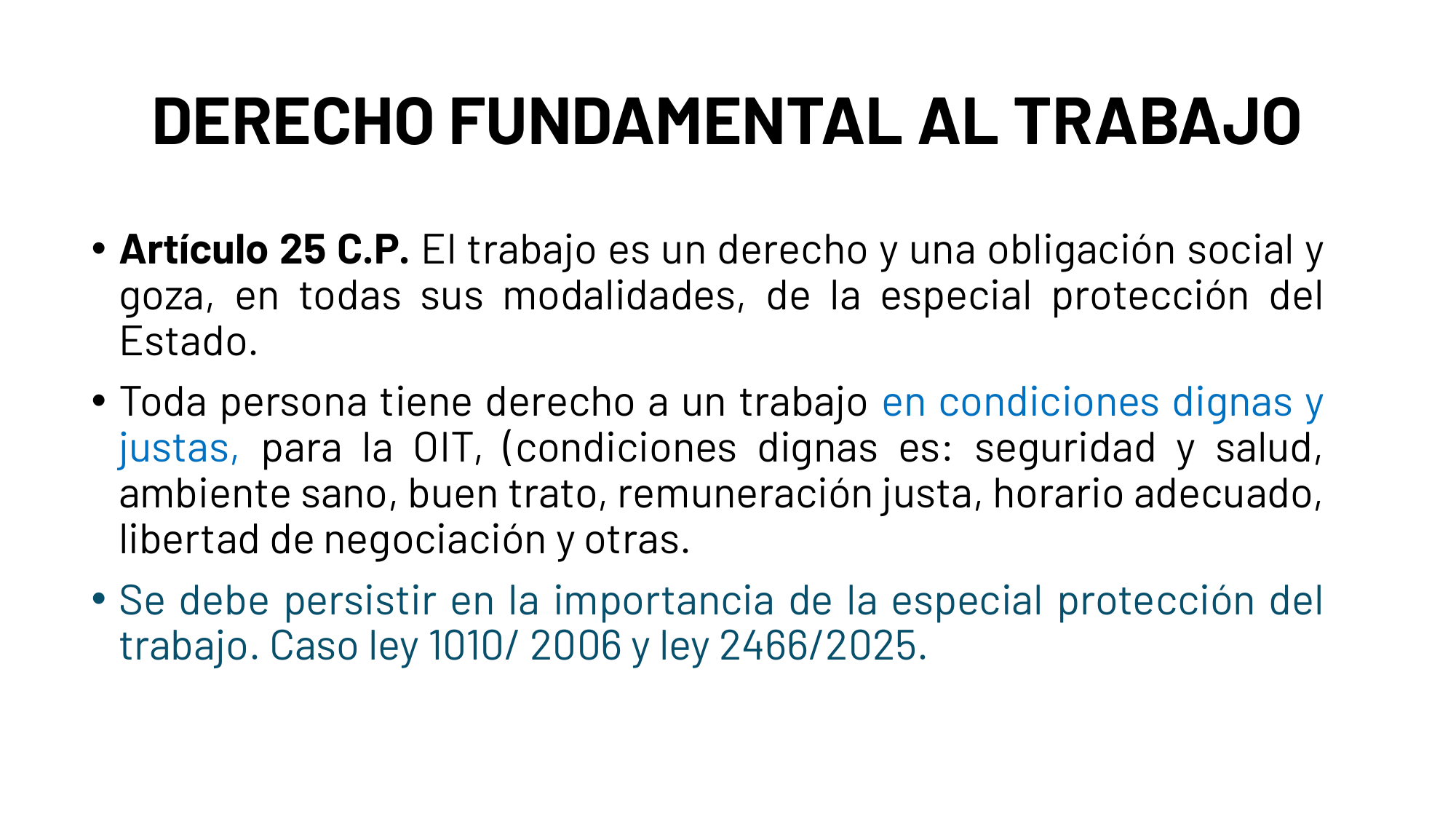

# DERECHO FUNDAMENTAL AL TRABAJO
Artículo 25 C.P. El trabajo es un derecho y una obligación social y goza, en todas sus modalidades, de la especial protección del Estado.
Toda persona tiene derecho a un trabajo en condiciones dignas y justas, para la OIT, (condiciones dignas es: seguridad y salud, ambiente sano, buen trato, remuneración justa, horario adecuado, libertad de negociación y otras.
Se debe persistir en la importancia de la especial protección del trabajo. Caso ley 1010/ 2006 y ley 2466/2025.